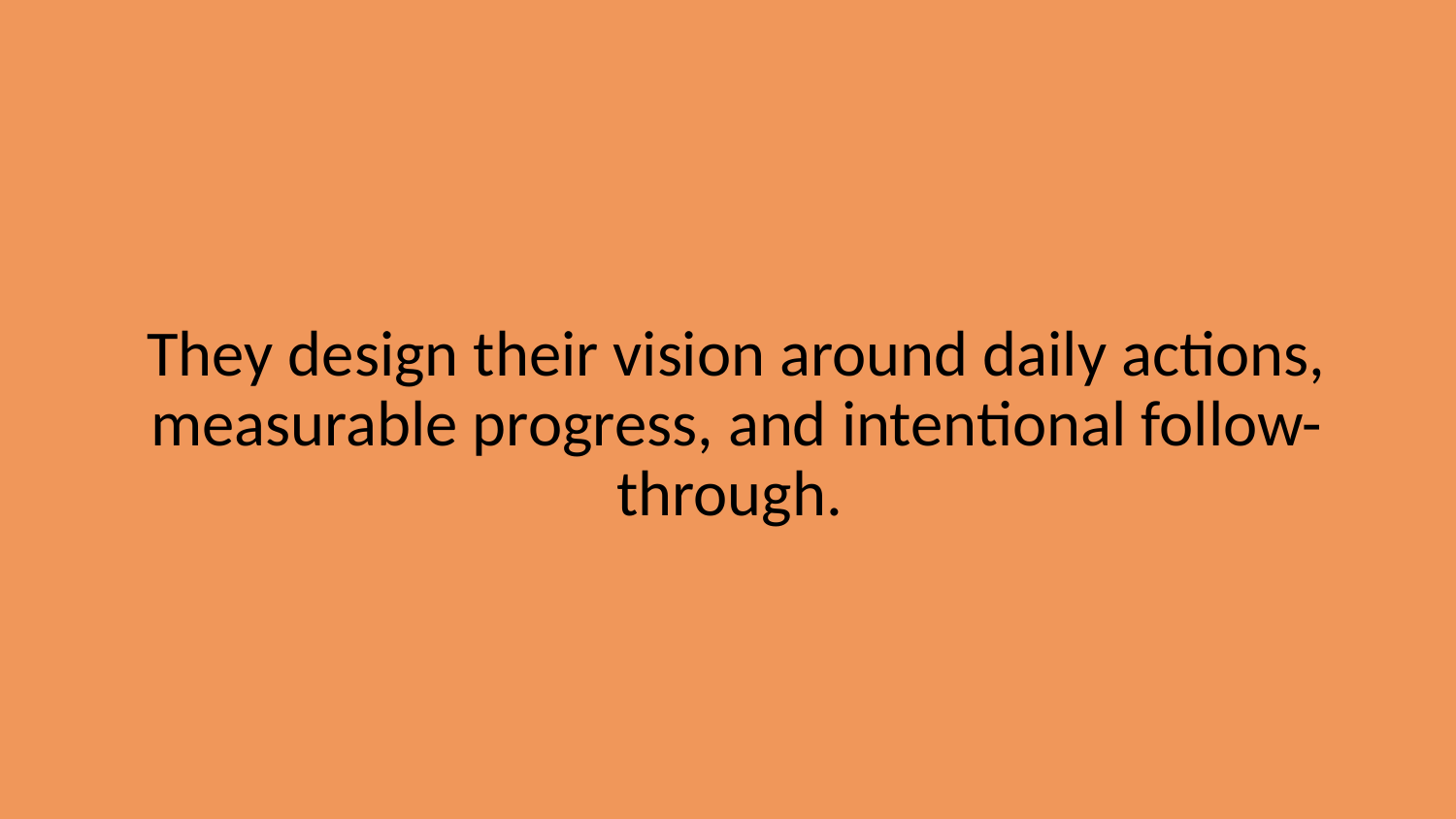

They design their vision around daily actions, measurable progress, and intentional follow-through.